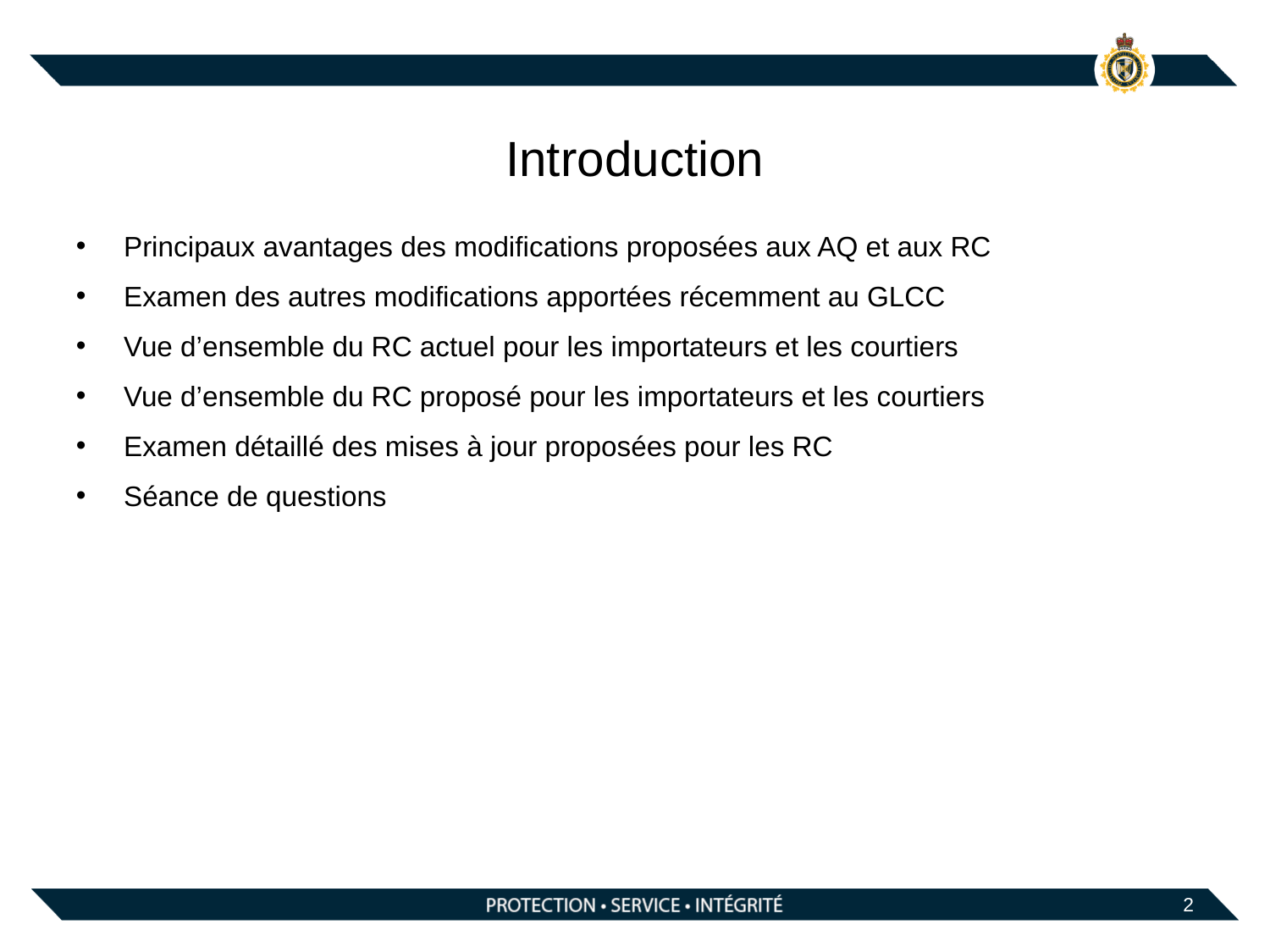

# Introduction
Principaux avantages des modifications proposées aux AQ et aux RC
Examen des autres modifications apportées récemment au GLCC
Vue d’ensemble du RC actuel pour les importateurs et les courtiers
Vue d’ensemble du RC proposé pour les importateurs et les courtiers
Examen détaillé des mises à jour proposées pour les RC
Séance de questions